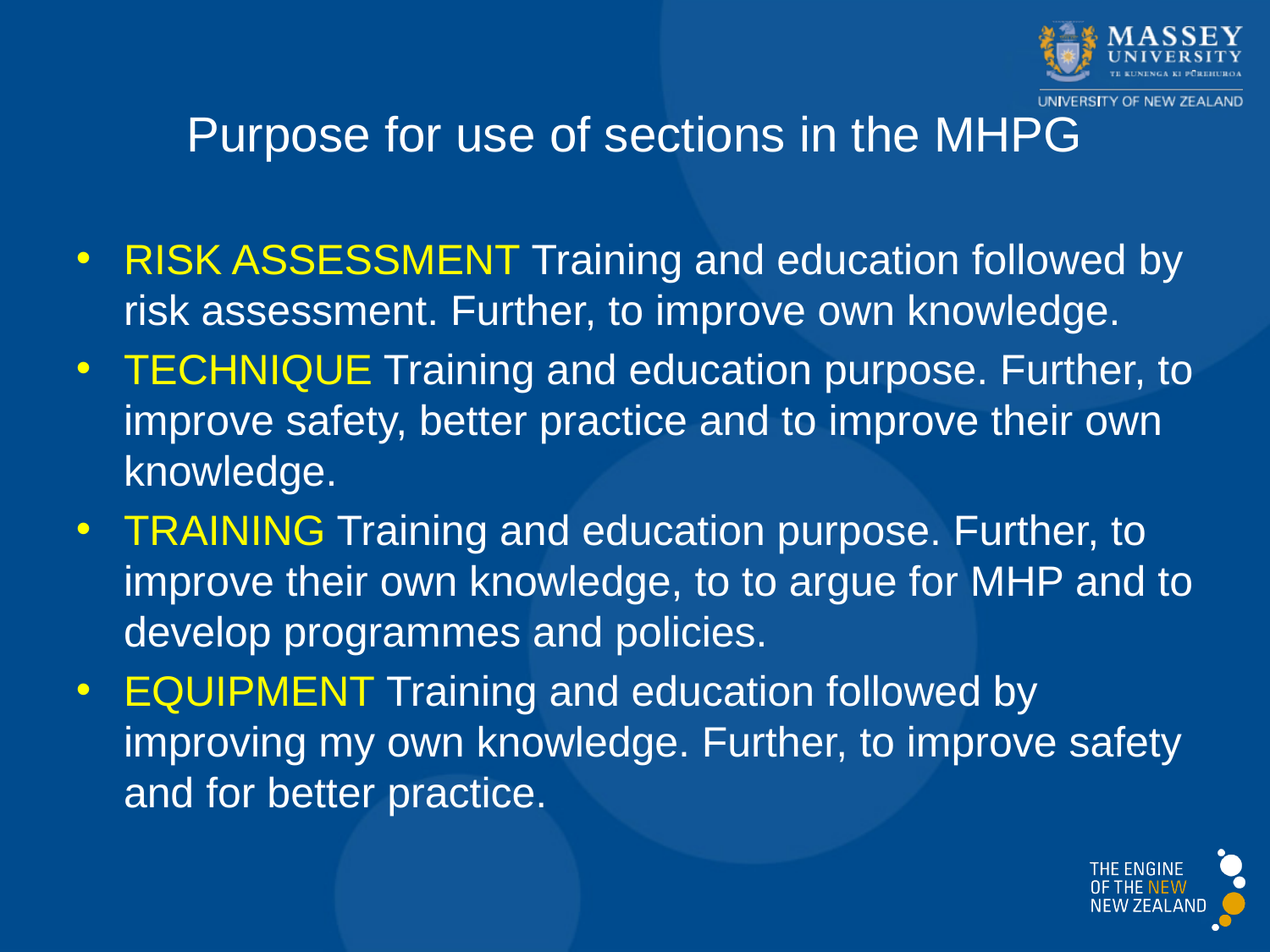

Purpose for use of sections in the MHPG
RISK ASSESSMENT Training and education followed by risk assessment. Further, to improve own knowledge.
TECHNIQUE Training and education purpose. Further, to improve safety, better practice and to improve their own knowledge.
TRAINING Training and education purpose. Further, to improve their own knowledge, to to argue for MHP and to develop programmes and policies.
EQUIPMENT Training and education followed by improving my own knowledge. Further, to improve safety and for better practice.